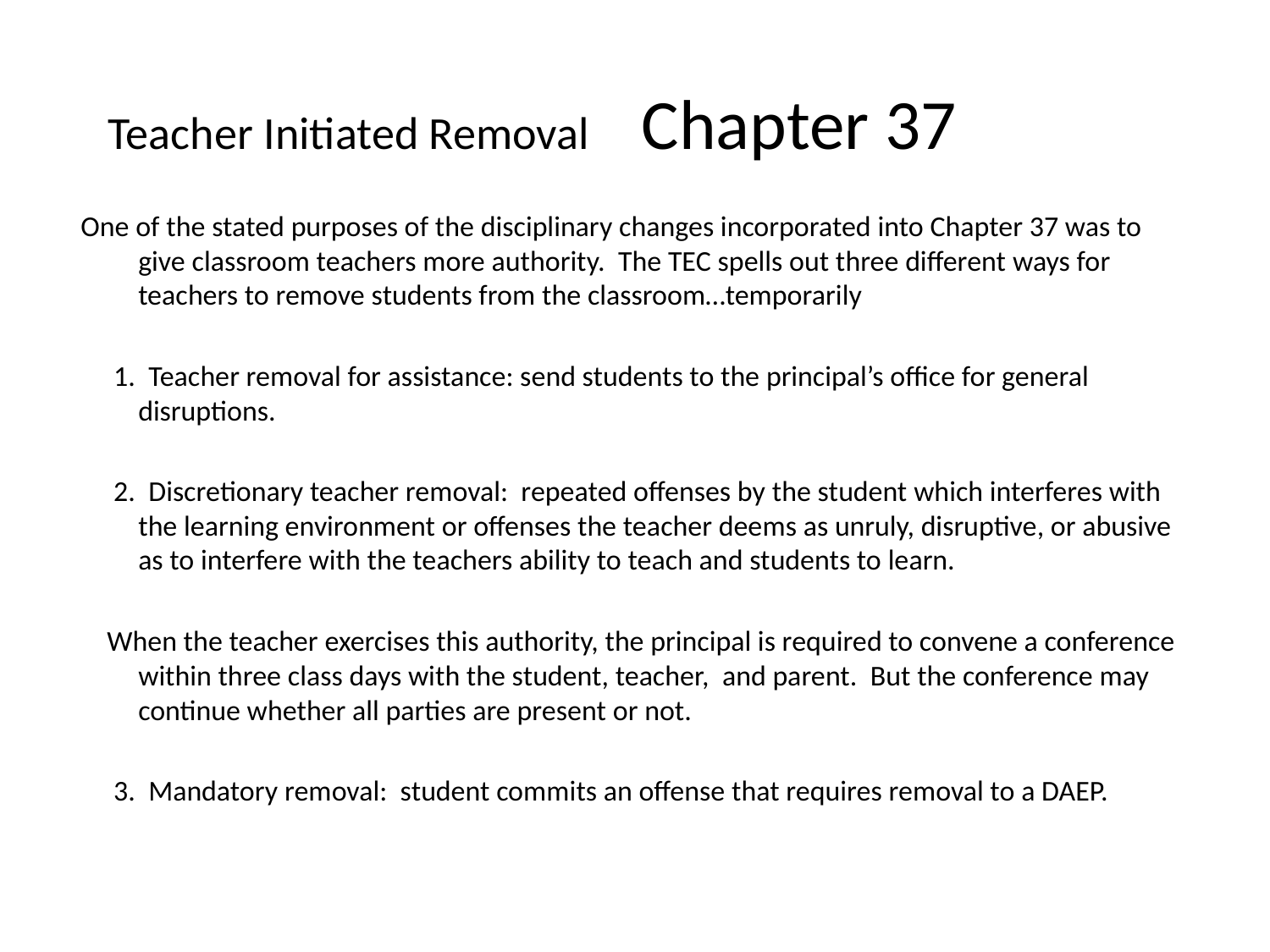

# Teacher Initiated Removal     Chapter 37
One of the stated purposes of the disciplinary changes incorporated into Chapter 37 was to give classroom teachers more authority.  The TEC spells out three different ways for teachers to remove students from the classroom…temporarily

     1.  Teacher removal for assistance: send students to the principal’s office for general disruptions.

     2.  Discretionary teacher removal:  repeated offenses by the student which interferes with the learning environment or offenses the teacher deems as unruly, disruptive, or abusive as to interfere with the teachers ability to teach and students to learn.

    When the teacher exercises this authority, the principal is required to convene a conference within three class days with the student, teacher,  and parent.  But the conference may continue whether all parties are present or not.

     3.  Mandatory removal:  student commits an offense that requires removal to a DAEP.